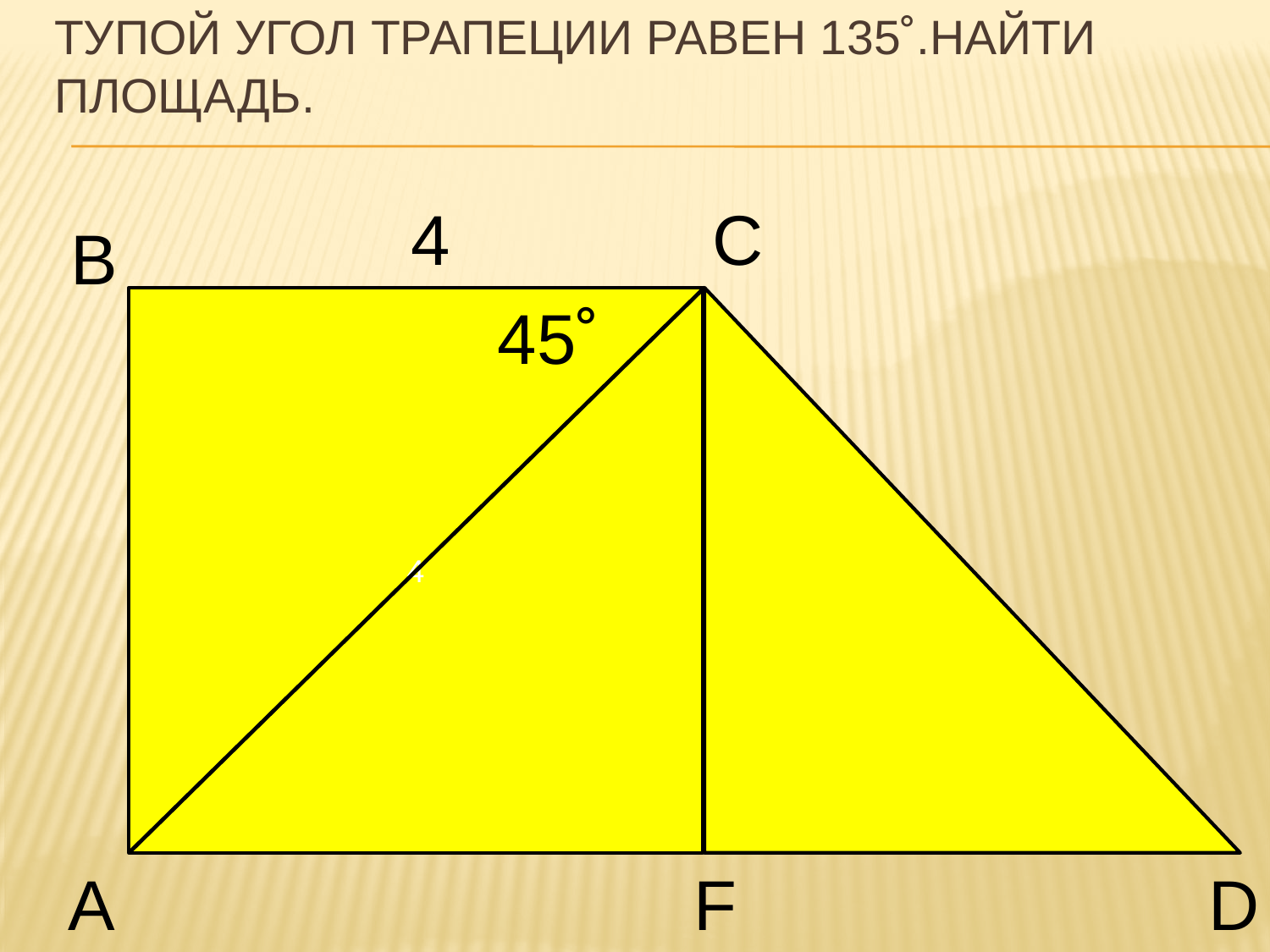

# Тупой угол трапеции равен 135˚.найти площадь.
4
C
B
4
45˚

A
F
D